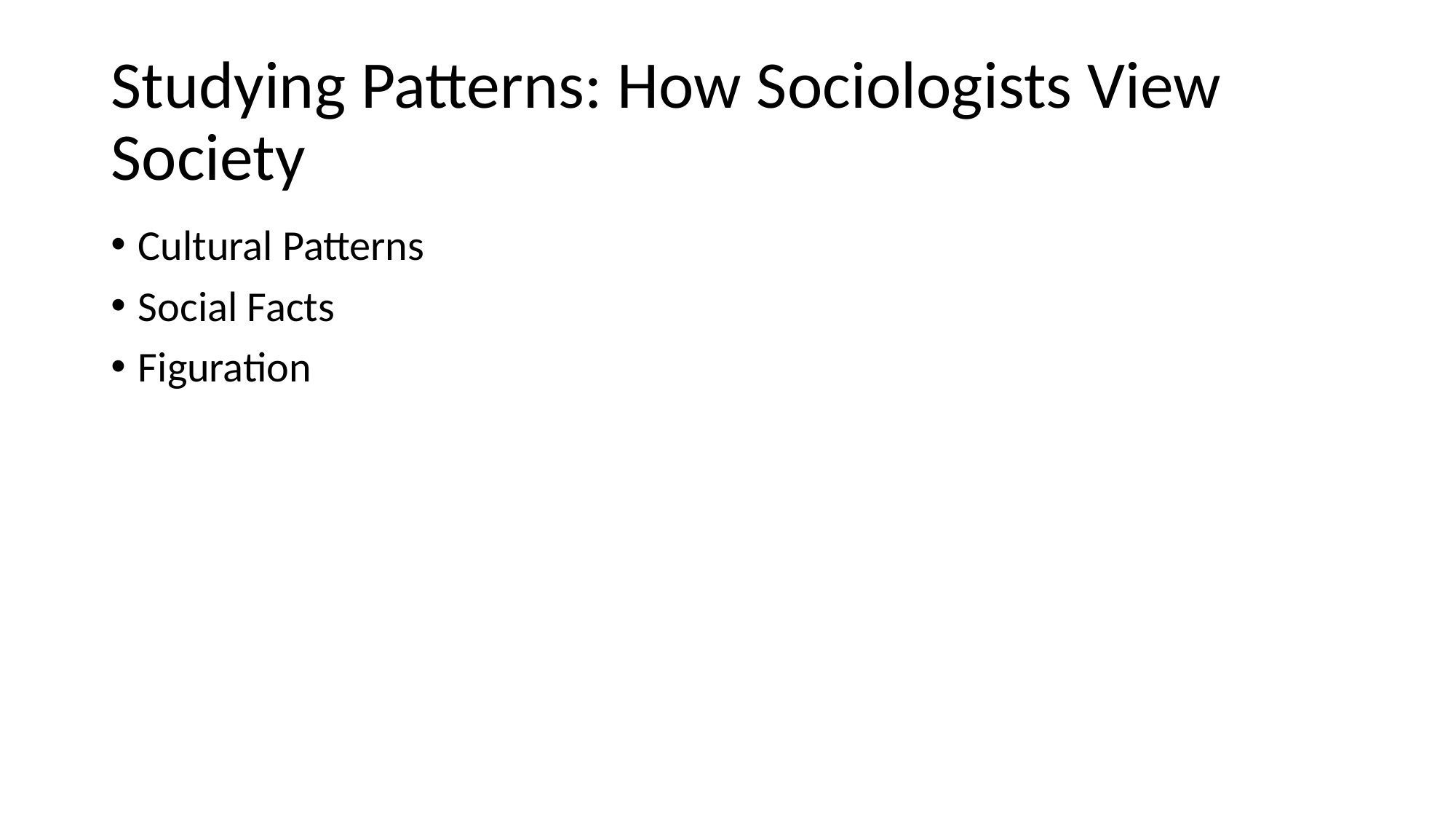

# Studying Patterns: How Sociologists View Society
Cultural Patterns
Social Facts
Figuration